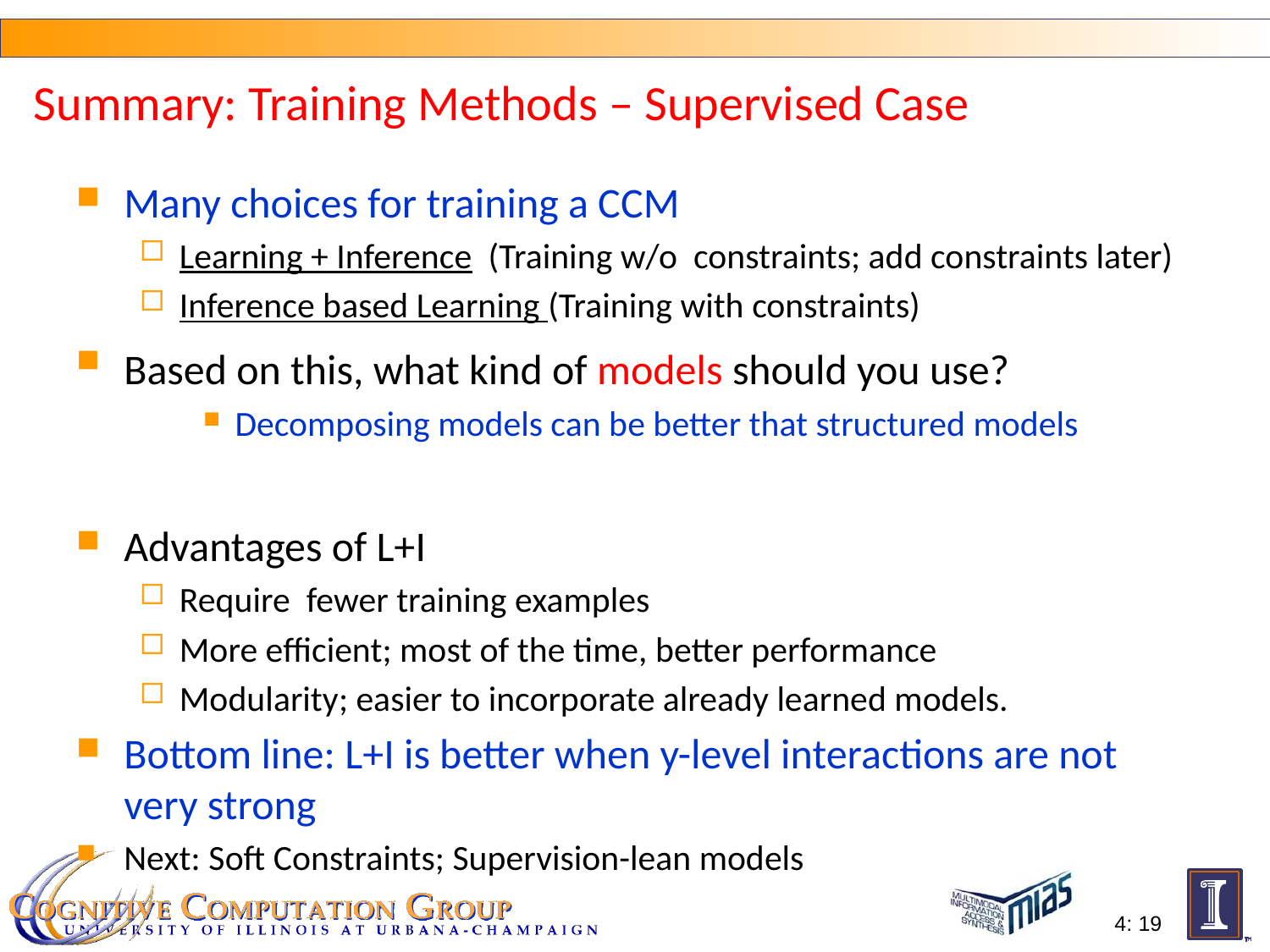

Summary: Training Methods – Supervised Case
Many choices for training a CCM
Learning + Inference  (Training w/o  constraints; add constraints later)
Inference based Learning (Training with constraints)
Based on this, what kind of models should you use?
Decomposing models can be better that structured models

Advantages of L+I
Require  fewer training examples
More efficient; most of the time, better performance
Modularity; easier to incorporate already learned models.
Bottom line: L+I is better when y-level interactions are not very strong
Next: Soft Constraints; Supervision-lean models
4: 19